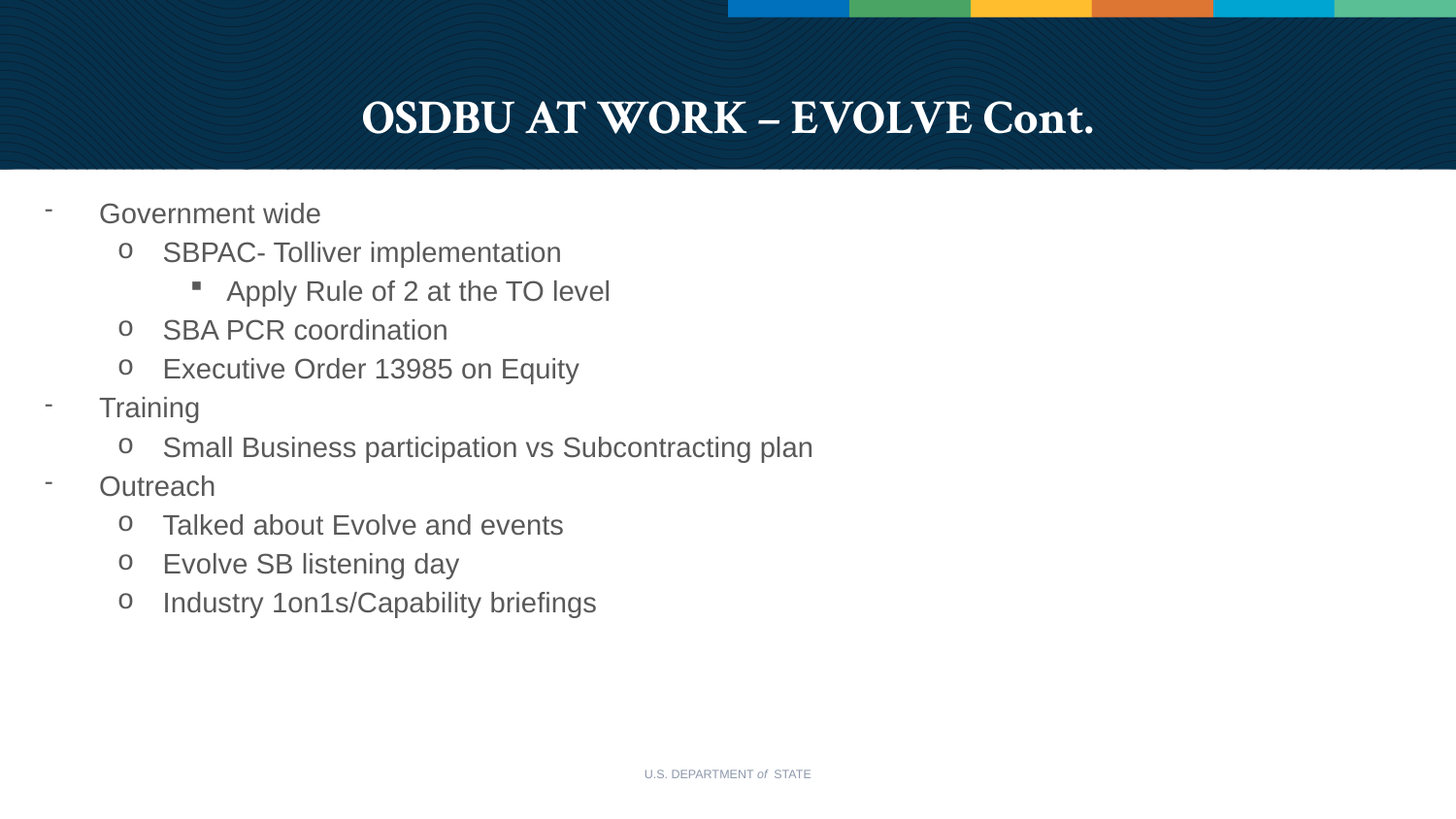

# OSDBU AT WORK – EVOLVE Cont.
Government wide
SBPAC- Tolliver implementation
Apply Rule of 2 at the TO level
SBA PCR coordination
Executive Order 13985 on Equity
Training
Small Business participation vs Subcontracting plan
Outreach
Talked about Evolve and events
Evolve SB listening day
Industry 1on1s/Capability briefings